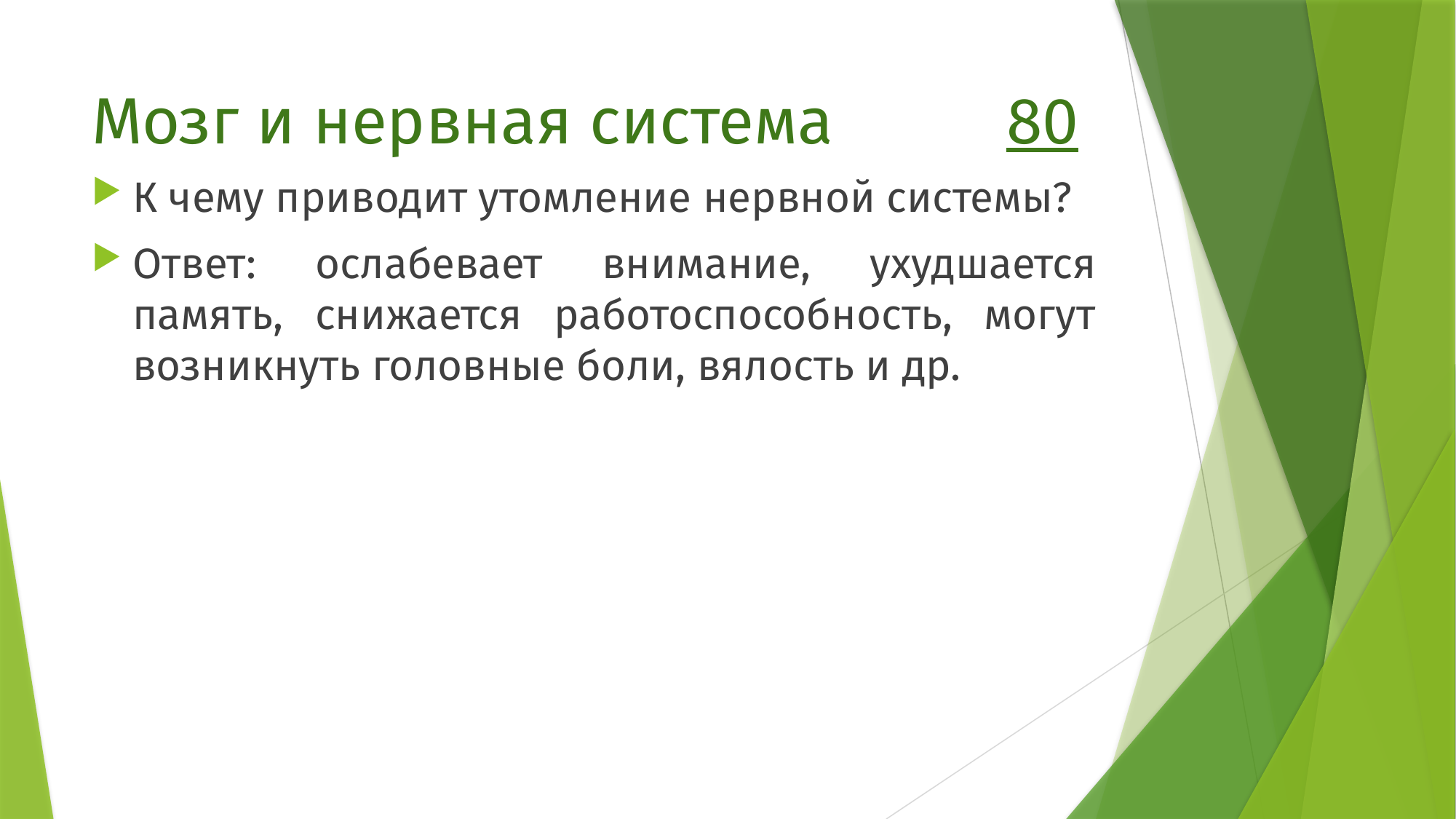

# Мозг и нервная система          80
К чему приводит утомление нервной системы?
Ответ: ослабевает внимание, ухудшается память, снижается работоспособность, могут возникнуть головные боли, вялость и др.